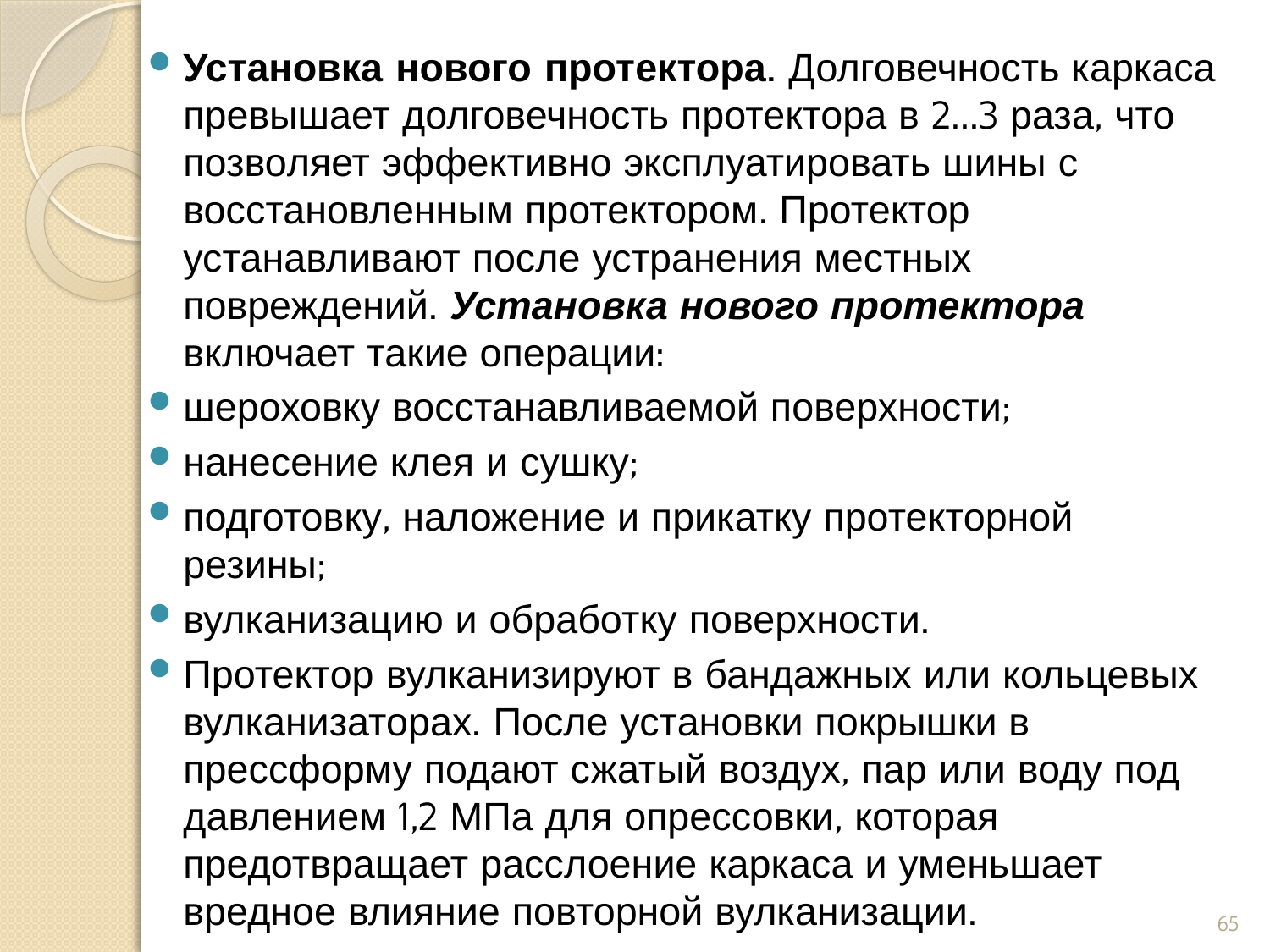

Установка нового протектора. Долговечность каркаса превышает долговечность протектора в 2...3 раза, что позво­ляет эффективно эксплуатировать шины с восстановленным протектором. Протектор устанавливают после устранения местных повреждений. Установка нового протектора включает такие операции:
шероховку восстанавливаемой поверхности;
нанесение клея и сушку;
подготовку, наложение и прикатку протекторной резины;
вулканизацию и обработку поверхности.
Протектор вулканизируют в бандажных или кольцевых вулканизаторах. После установки покрышки в прессформу подают сжатый воздух, пар или воду под давлением 1,2 МПа для опрессовки, которая предотвращает расслоение каркаса и уменьшает вредное влияние повторной вулканизации.

65